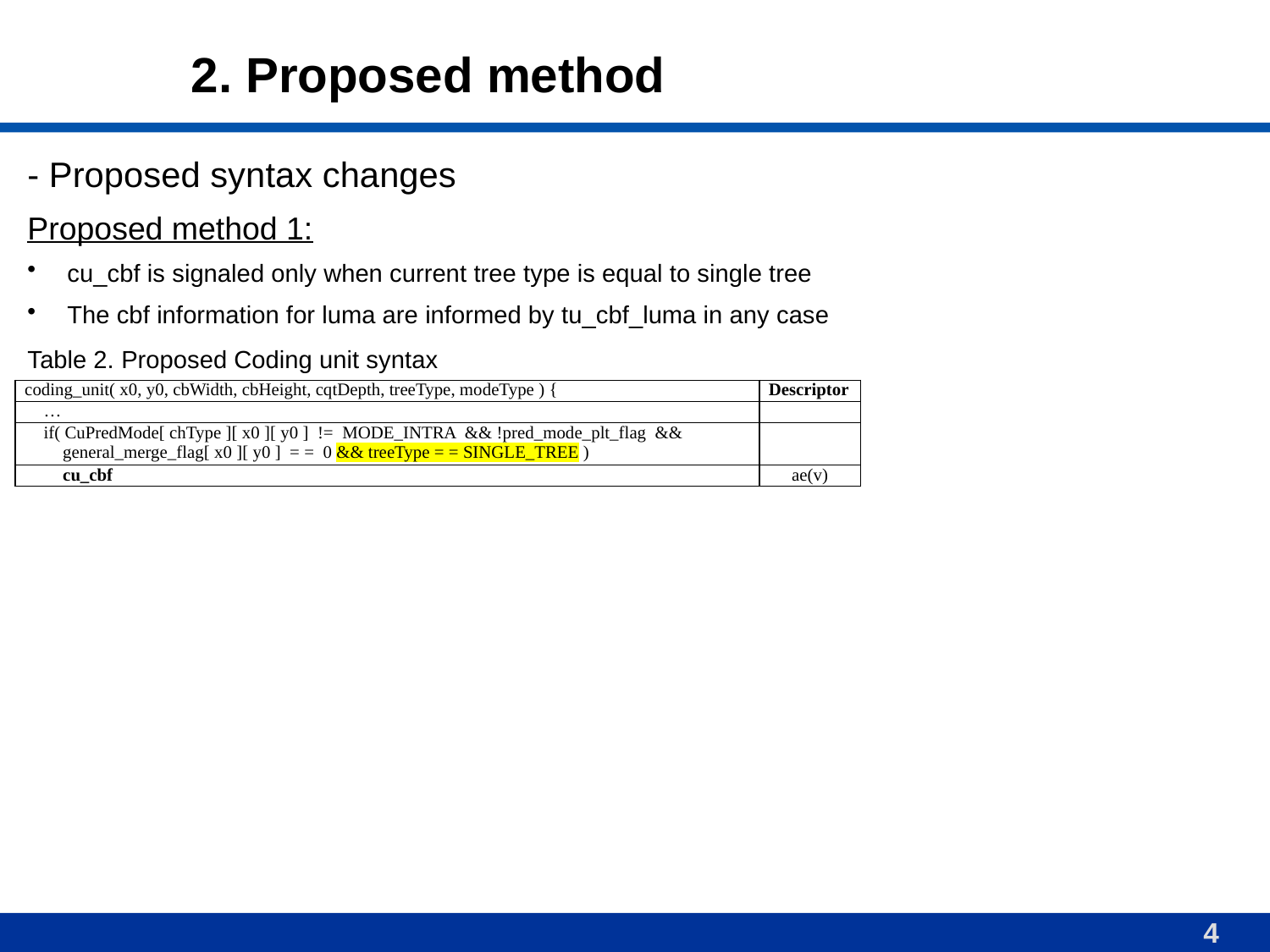

# 2. Proposed method
- Proposed syntax changes
Proposed method 1:
cu_cbf is signaled only when current tree type is equal to single tree
The cbf information for luma are informed by tu_cbf_luma in any case
Table 2. Proposed Coding unit syntax
| coding\_unit( x0, y0, cbWidth, cbHeight, cqtDepth, treeType, modeType ) { | Descriptor |
| --- | --- |
| … |  |
| if( CuPredMode[ chType ][ x0 ][ y0 ] != MODE\_INTRA && !pred\_mode\_plt\_flag && general\_merge\_flag[ x0 ][ y0 ] = = 0 && treeType = = SINGLE\_TREE ) |  |
| cu\_cbf | ae(v) |
4